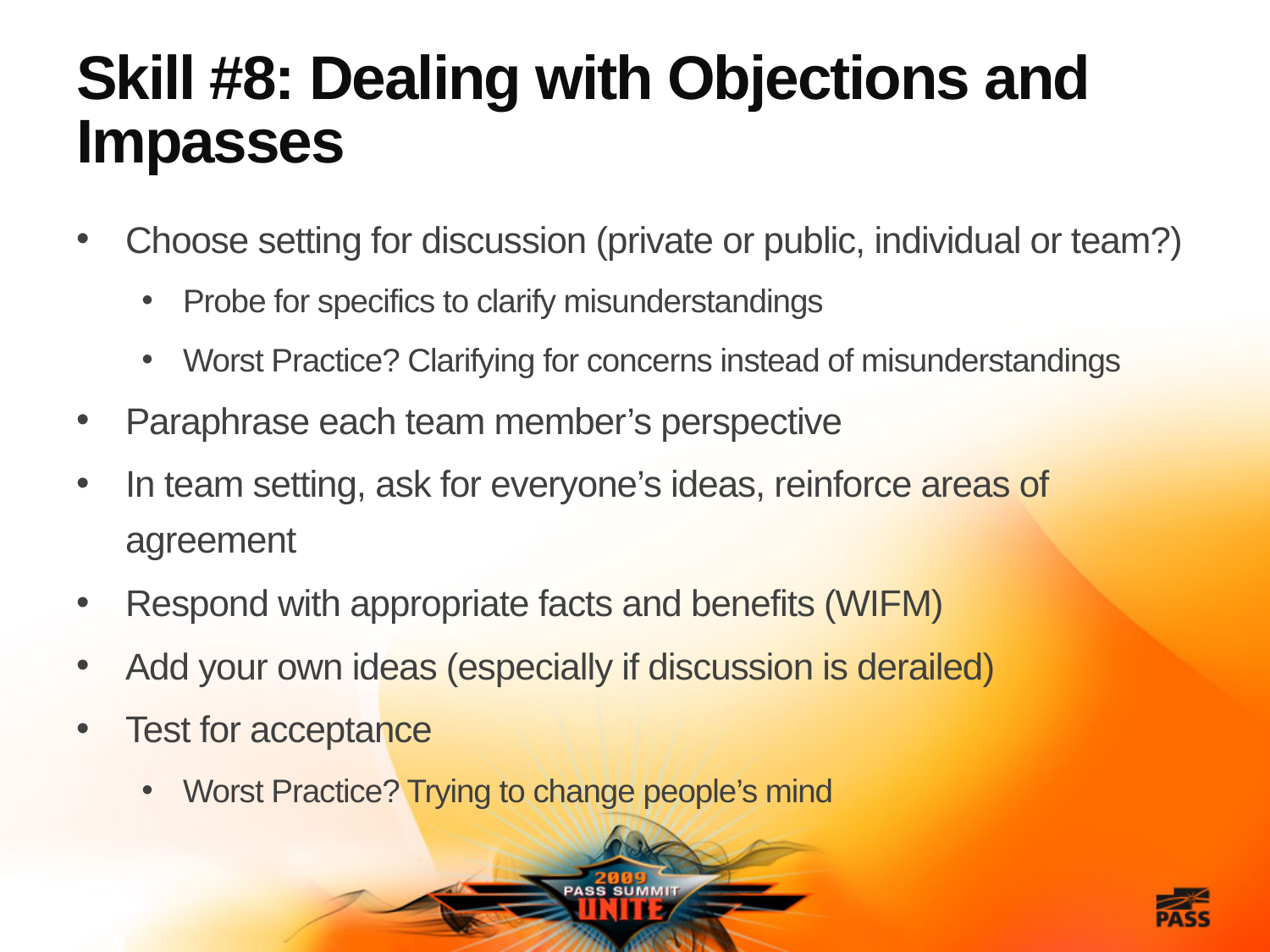

# Skill #8: Dealing with Objections and Impasses
Choose setting for discussion (private or public, individual or team?)
Probe for specifics to clarify misunderstandings
Worst Practice? Clarifying for concerns instead of misunderstandings
Paraphrase each team member’s perspective
In team setting, ask for everyone’s ideas, reinforce areas of agreement
Respond with appropriate facts and benefits (WIFM)
Add your own ideas (especially if discussion is derailed)
Test for acceptance
Worst Practice? Trying to change people’s mind